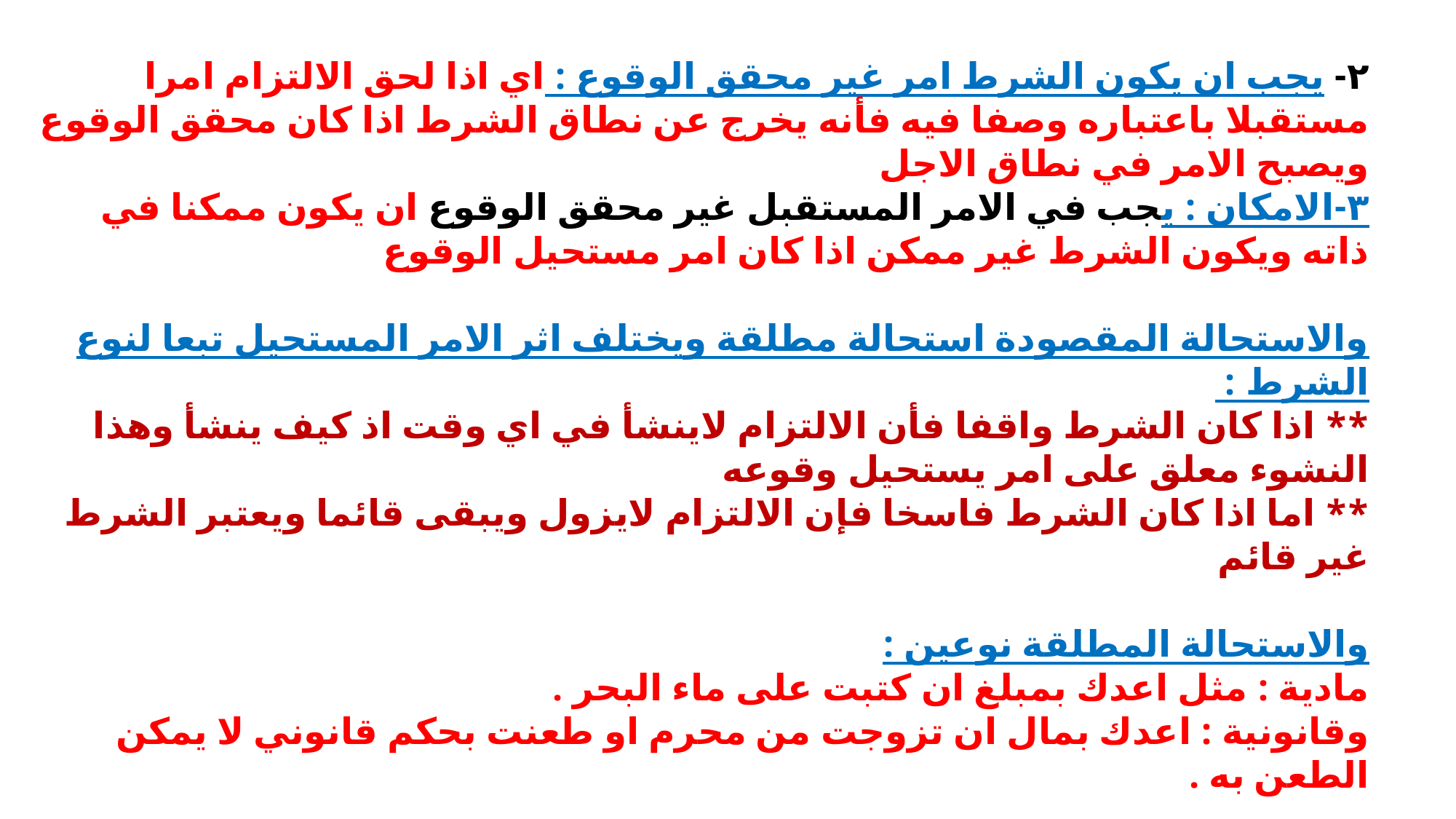

٢- يجب ان يكون الشرط امر غير محقق الوقوع : اي اذا لحق الالتزام امرا مستقبلا باعتباره وصفا فيه فأنه يخرج عن نطاق الشرط اذا كان محقق الوقوع ويصبح الامر في نطاق الاجل
٣-الامكان : يجب في الامر المستقبل غير محقق الوقوع ان يكون ممكنا في ذاته ويكون الشرط غير ممكن اذا كان امر مستحيل الوقوع

والاستحالة المقصودة استحالة مطلقة ويختلف اثر الامر المستحيل تبعا لنوع الشرط :
** اذا كان الشرط واقفا فأن الالتزام لاينشأ في اي وقت اذ كيف ينشأ وهذا النشوء معلق على امر يستحيل وقوعه
** اما اذا كان الشرط فاسخا فإن الالتزام لايزول ويبقى قائما ويعتبر الشرط غير قائم

والاستحالة المطلقة نوعين :
مادية : مثل اعدك بمبلغ ان كتبت على ماء البحر .
وقانونية : اعدك بمال ان تزوجت من محرم او طعنت بحكم قانوني لا يمكن الطعن به .

واذا كان الامر المستقبل غير محقق الوقوع امرا يستحيل وقوعه نسبيا فان نسبية الاستحالة لاتعيب الالتزام اذا غلب على الفكر امكان وقوعها ، مثالها ؛ ان تمنح الدول مكافأة لمن يجد علاج لمرض السرطان .

العبرة والمهم ان يكون الشرط ممكنا وقت تعليق الالتزام على شرط ، فان صبح مستحيلا لا حقا فالشرط صحيح .